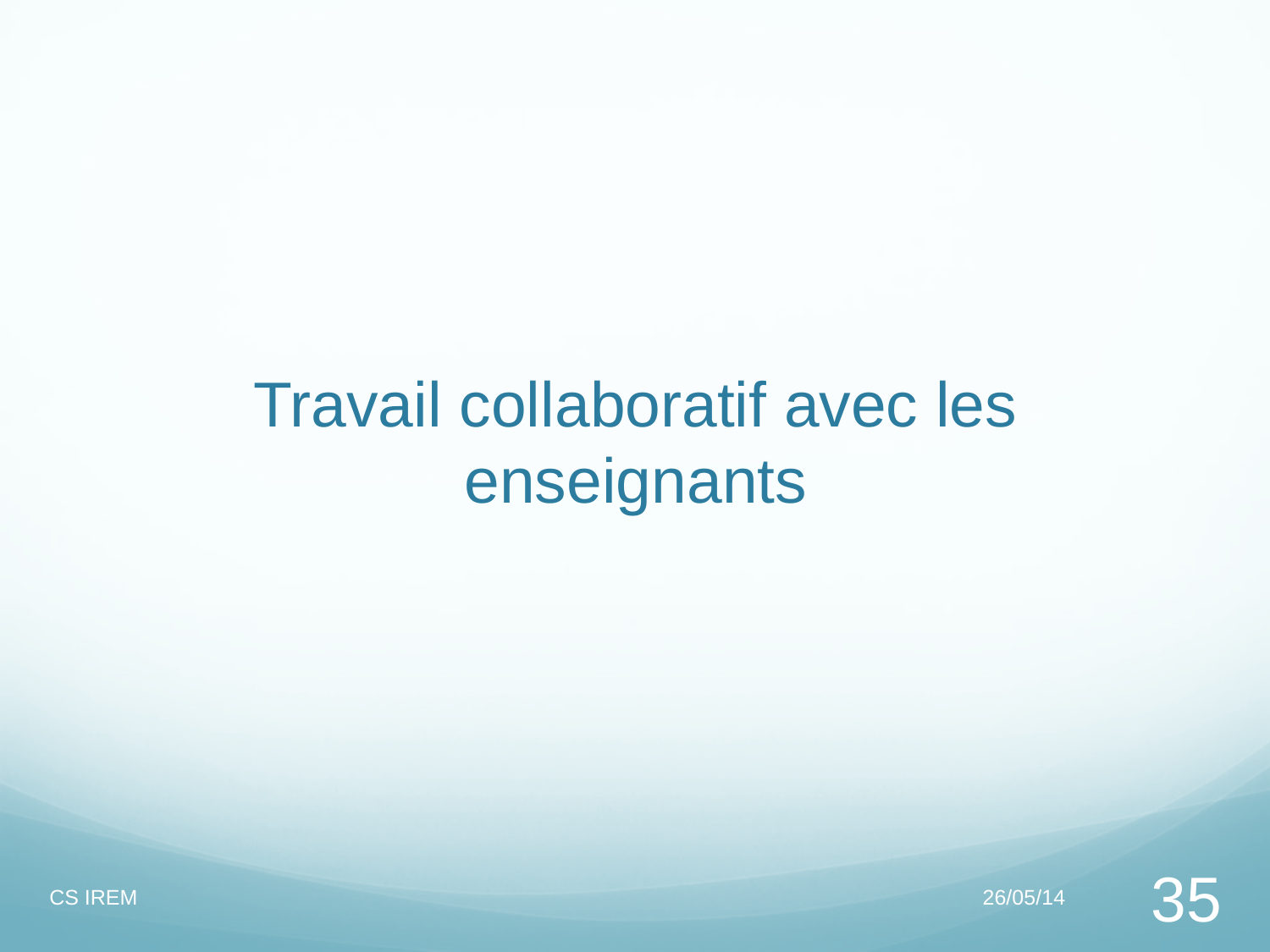

# Travail collaboratif avec les enseignants

CS IREM
26/05/14
35